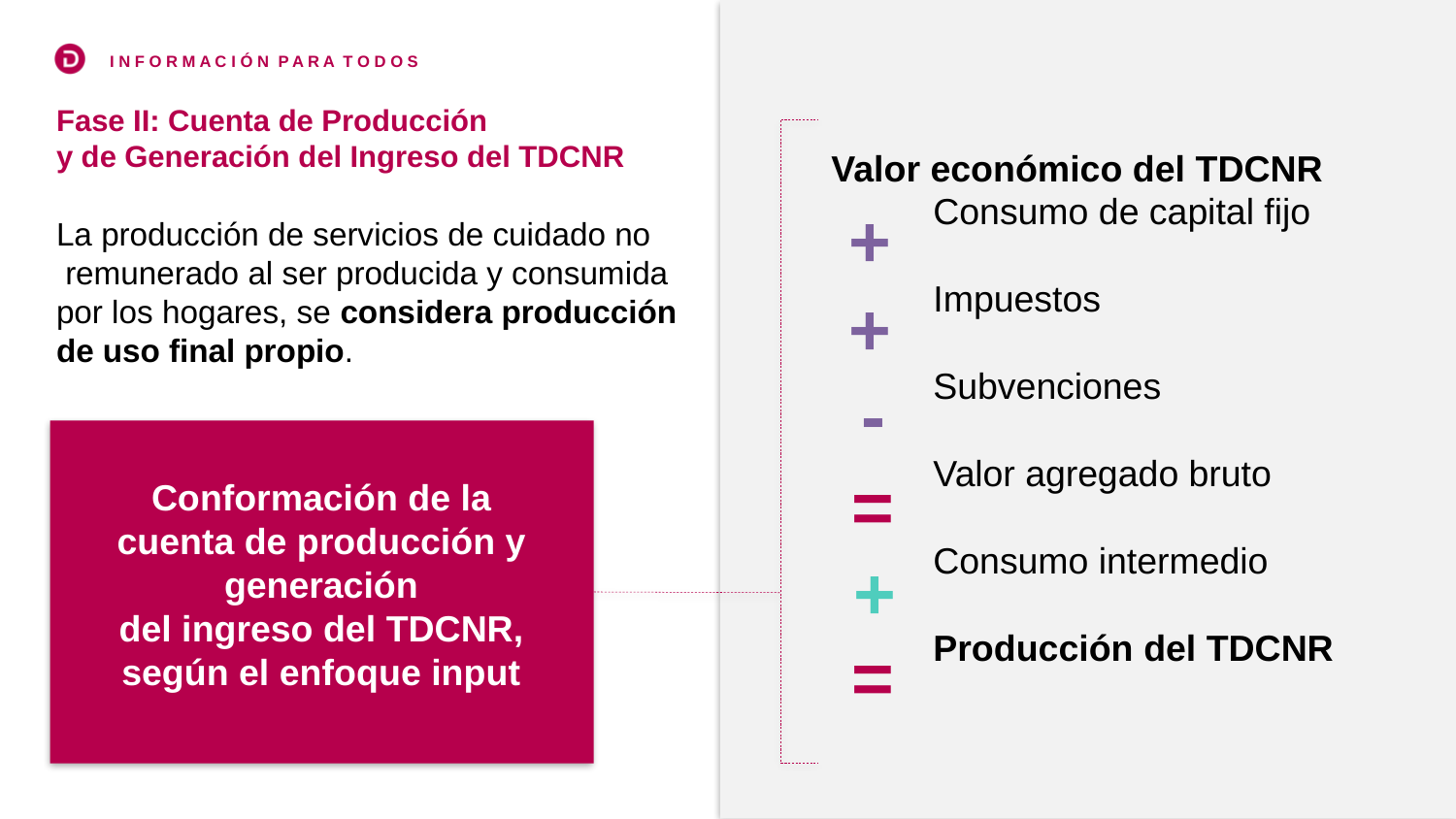

# Fase II: Cuenta de Producción y de Generación del Ingreso del TDCNR

Consumo de capital fijo
Impuestos
Subvenciones
Valor agregado bruto
Consumo intermedio
Producción del TDCNR
Valor económico del TDCNR
+
La producción de servicios de cuidado no
 remunerado al ser producida y consumida
por los hogares, se considera producción
de uso final propio.
+
-

=
Conformación de la cuenta de producción y generación
del ingreso del TDCNR, según el enfoque input
+
=